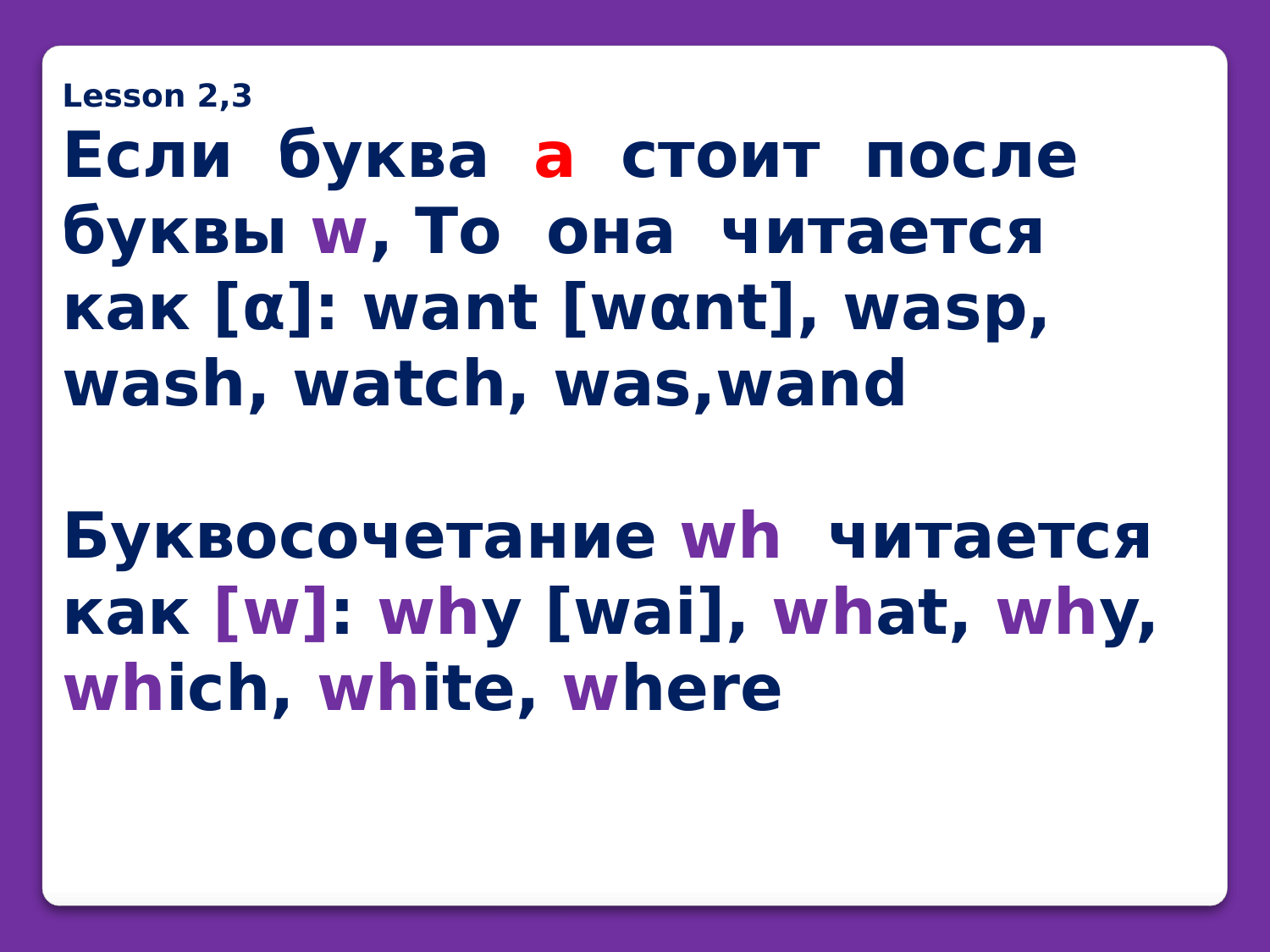

Lesson 2,3
Если  буква  а  стоит  после буквы w, То  она  читается  как [α]: want [wαnt], wasp,
wash, watch, was,wand

Буквосочетание wh  читается  как [w]: why [wai], what, why, which, white, where